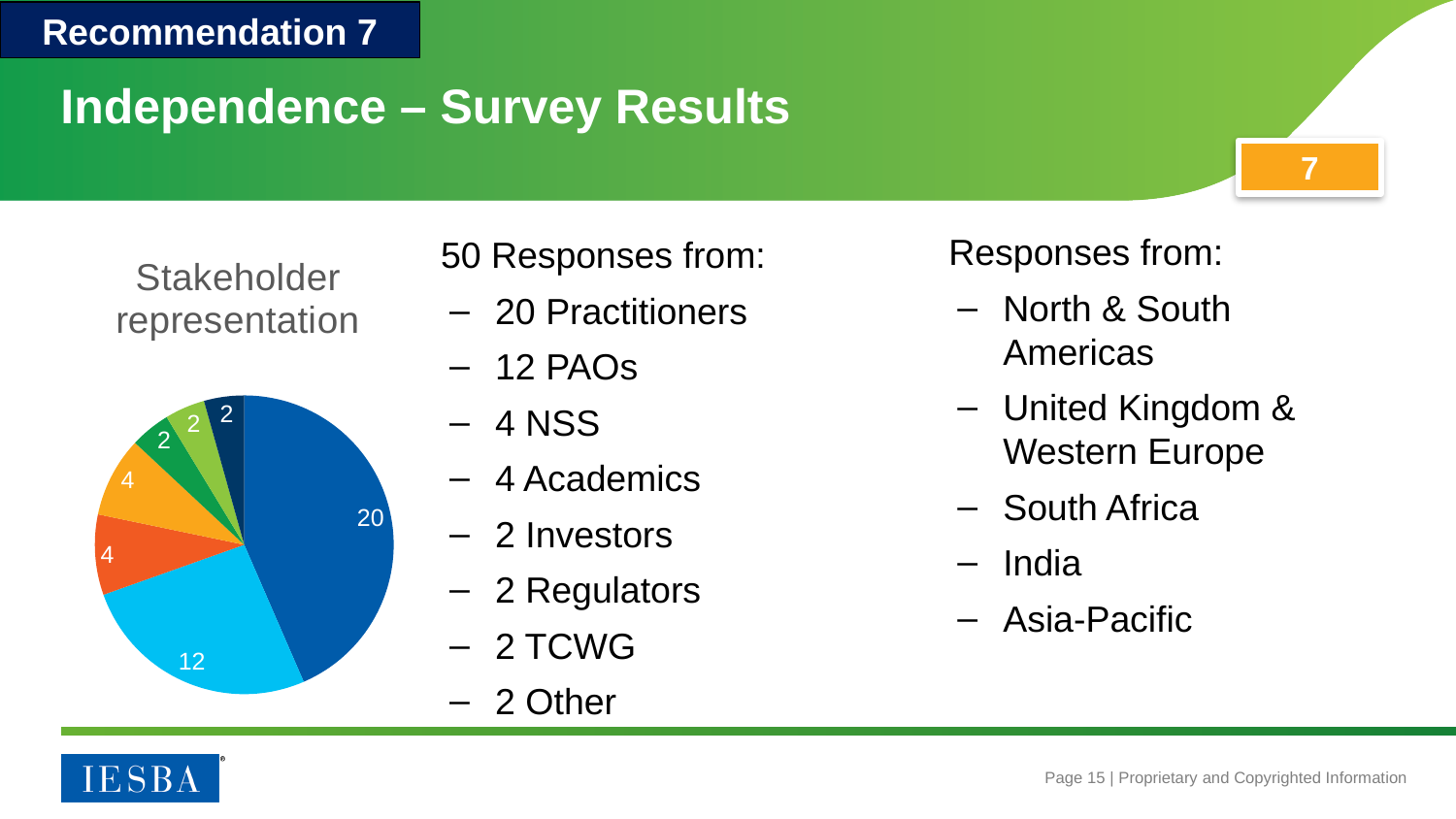

Recommendation 7
# Independence – Survey Results
7
Responses from:
North & South Americas
United Kingdom & Western Europe
South Africa
India
Asia-Pacific
50 Responses from:
20 Practitioners
12 PAOs
4 NSS
4 Academics
2 Investors
2 Regulators
2 TCWG
2 Other

### Chart: Stakeholder representation

| Category | Series1 |
|---|---|
| Practitioners | 20.0 |
| PAOs | 12.0 |
| NSS | 4.0 |
| Academics | 4.0 |
| Users  | 2.0 |
| Regulators  | 2.0 |
| Other  | 2.0 |